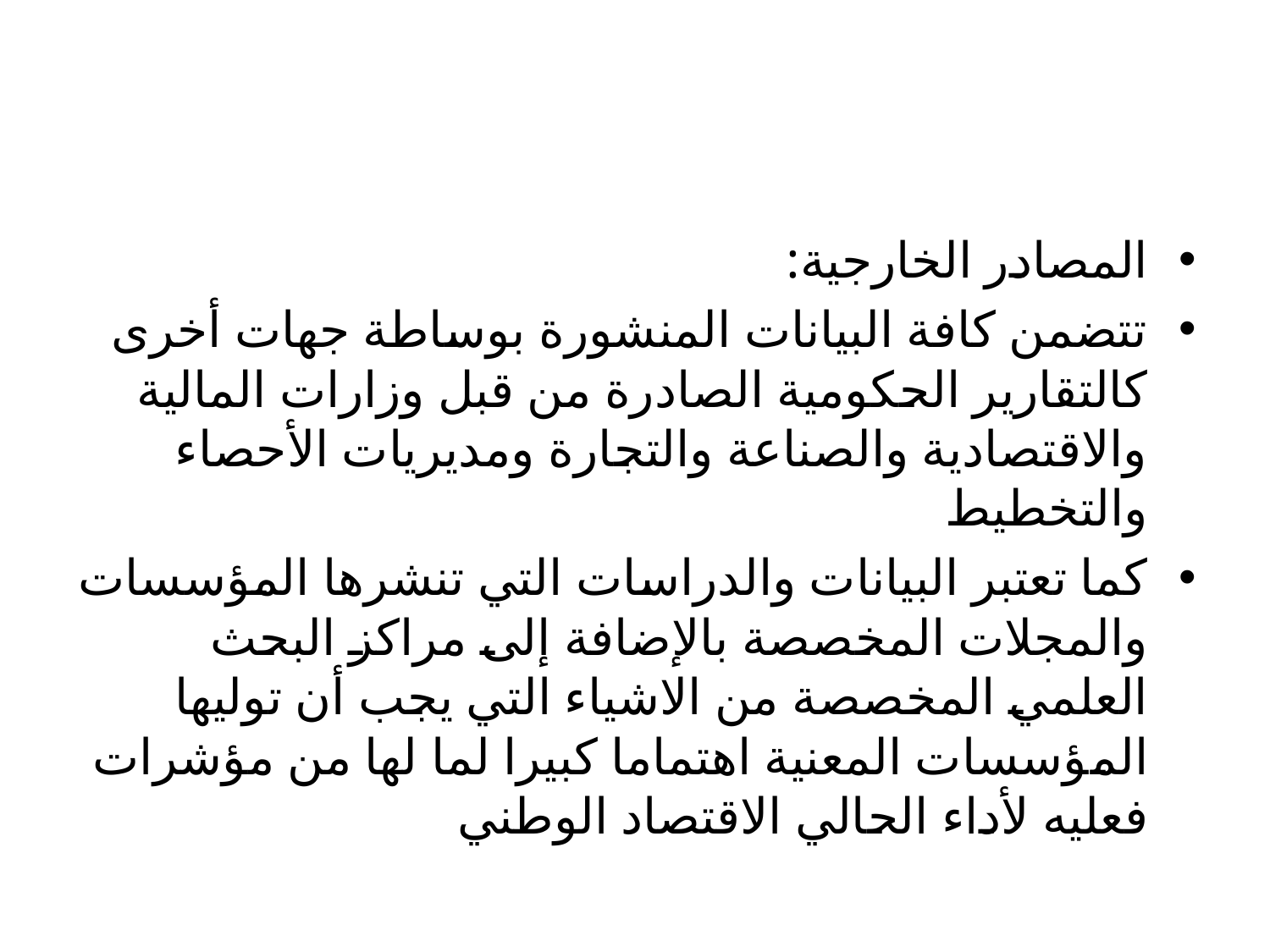

#
المصادر الخارجية:
تتضمن كافة البيانات المنشورة بوساطة جهات أخرى كالتقارير الحكومية الصادرة من قبل وزارات المالية والاقتصادية والصناعة والتجارة ومديريات الأحصاء والتخطيط
كما تعتبر البيانات والدراسات التي تنشرها المؤسسات والمجلات المخصصة بالإضافة إلى مراكز البحث العلمي المخصصة من الاشياء التي يجب أن توليها المؤسسات المعنية اهتماما كبيرا لما لها من مؤشرات فعليه لأداء الحالي الاقتصاد الوطني